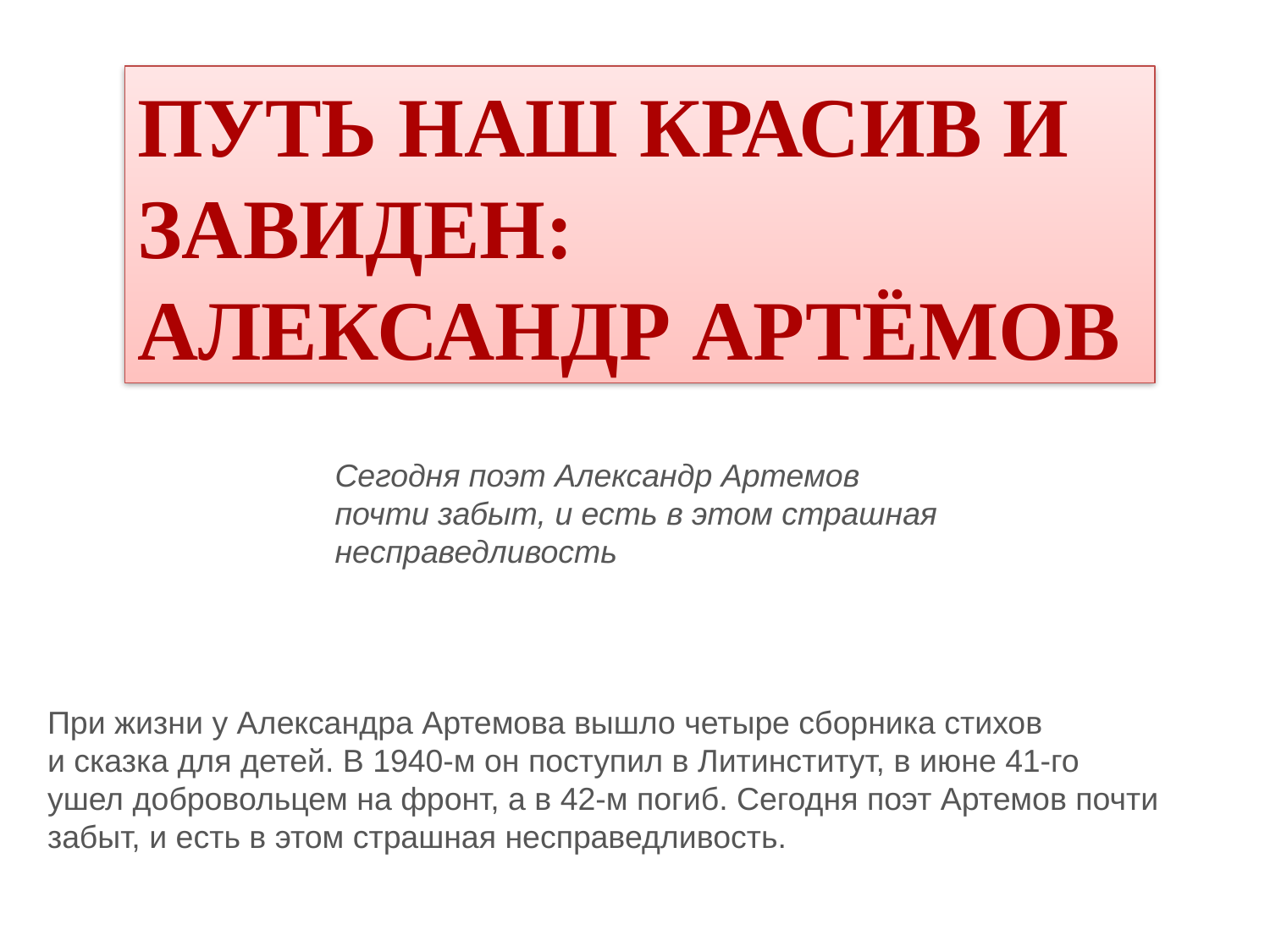

ПУТЬ НАШ КРАСИВ И ЗАВИДЕН:
АЛЕКСАНДР АРТЁМОВ
Сегодня поэт Александр Артемов почти забыт, и есть в этом страшная несправедливость
При жизни у Александра Артемова вышло четыре сборника стихов и сказка для детей. В 1940-м он поступил в Литинститут, в июне 41-го ушел добровольцем на фронт, а в 42-м погиб. Сегодня поэт Артемов почти забыт, и есть в этом страшная несправедливость.